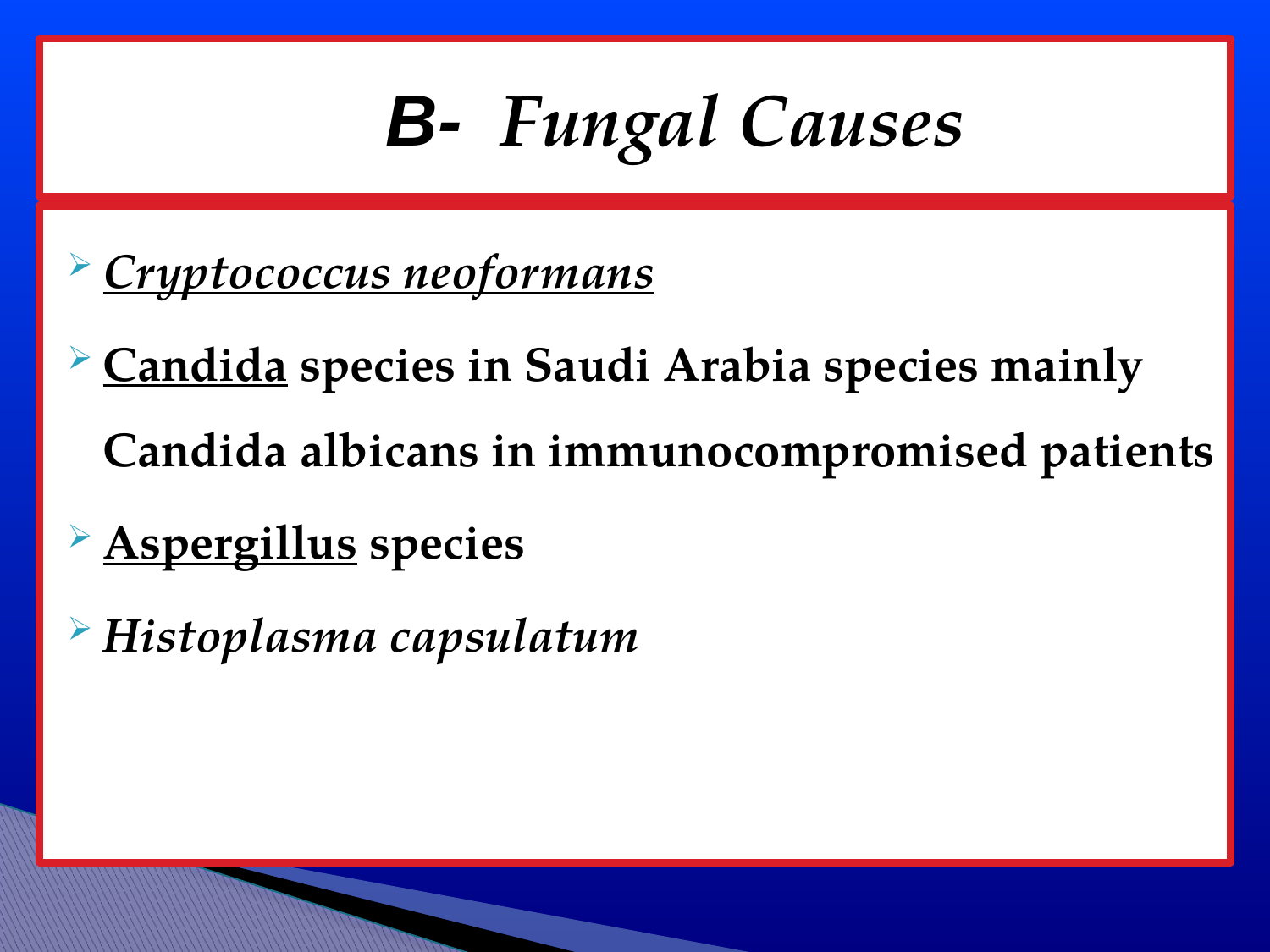

# B-  Fungal Causes
Cryptococcus neoformans
Candida species in Saudi Arabia species mainly Candida albicans in immunocompromised patients
Aspergillus species
Histoplasma capsulatum